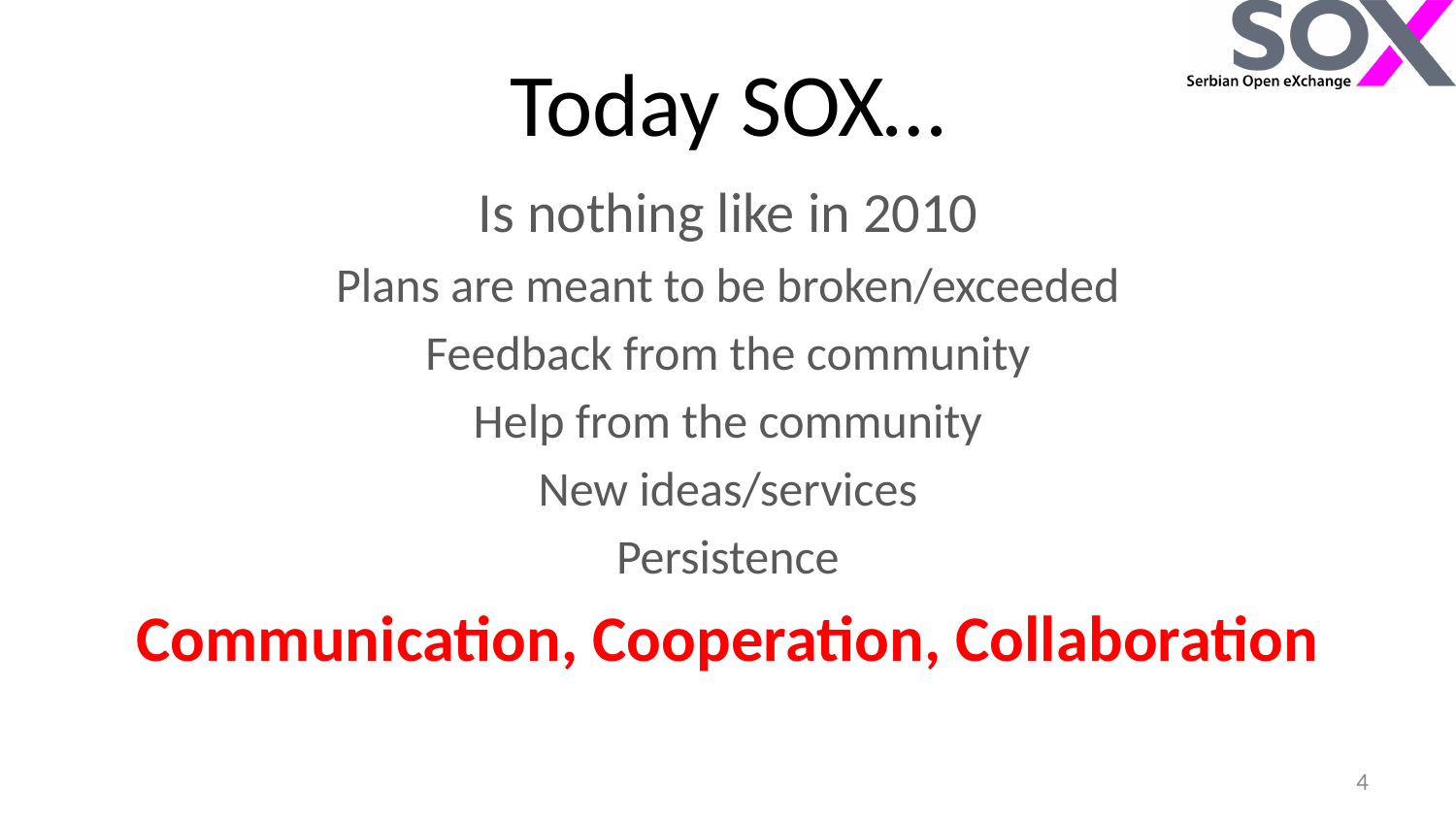

# Today SOX…
Is nothing like in 2010
Plans are meant to be broken/exceeded
Feedback from the community
Help from the community
New ideas/services
Persistence
Communication, Cooperation, Collaboration

4